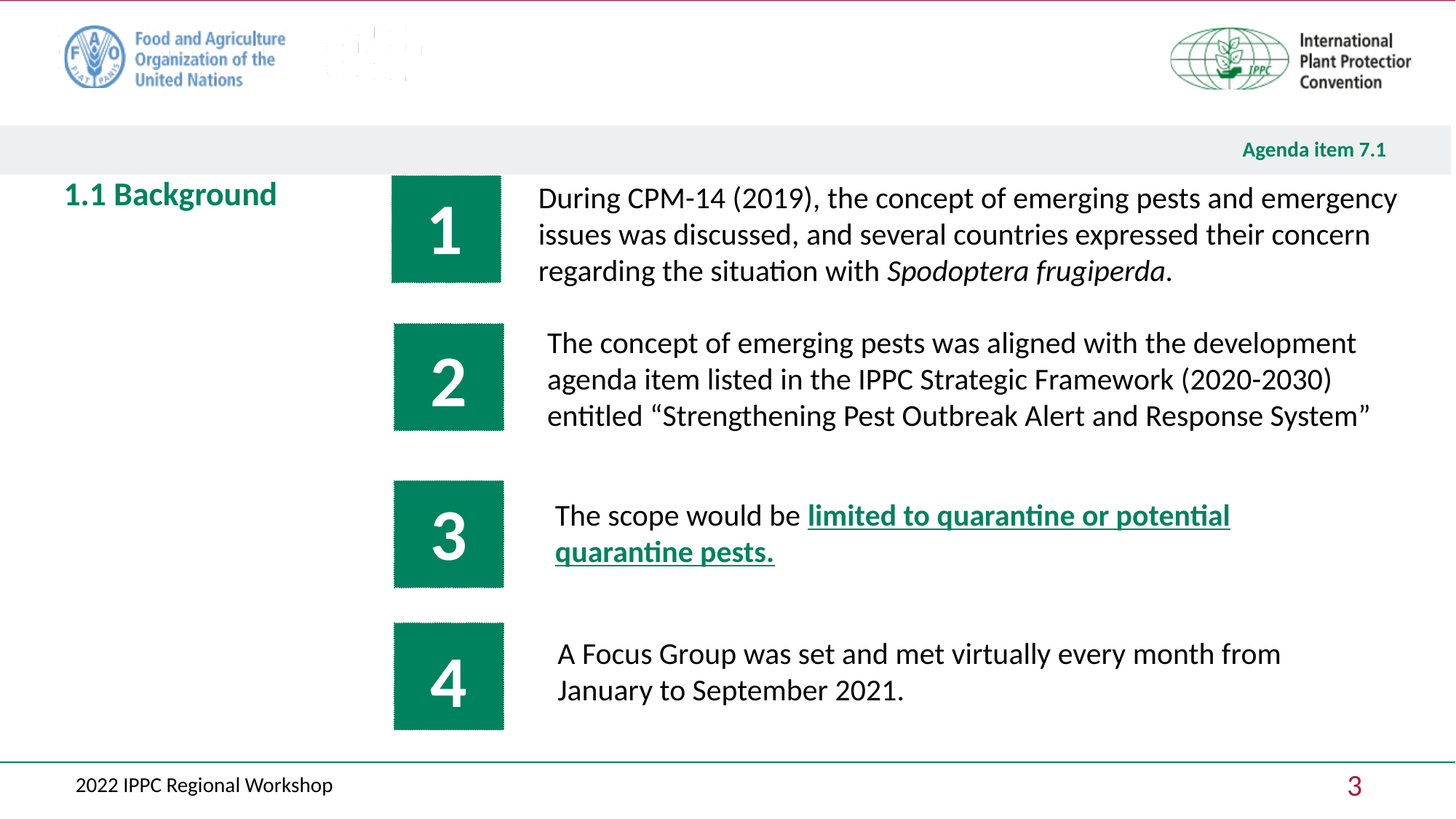

During CPM-14 (2019), the concept of emerging pests and emergency issues was discussed, and several countries expressed their concern regarding the situation with Spodoptera frugiperda.

# 1.1 Background
1
The concept of emerging pests was aligned with the development agenda item listed in the IPPC Strategic Framework (2020-2030) entitled “Strengthening Pest Outbreak Alert and Response System”

2

3
The scope would be limited to quarantine or potential quarantine pests.

A Focus Group was set and met virtually every month from January to September 2021.

4